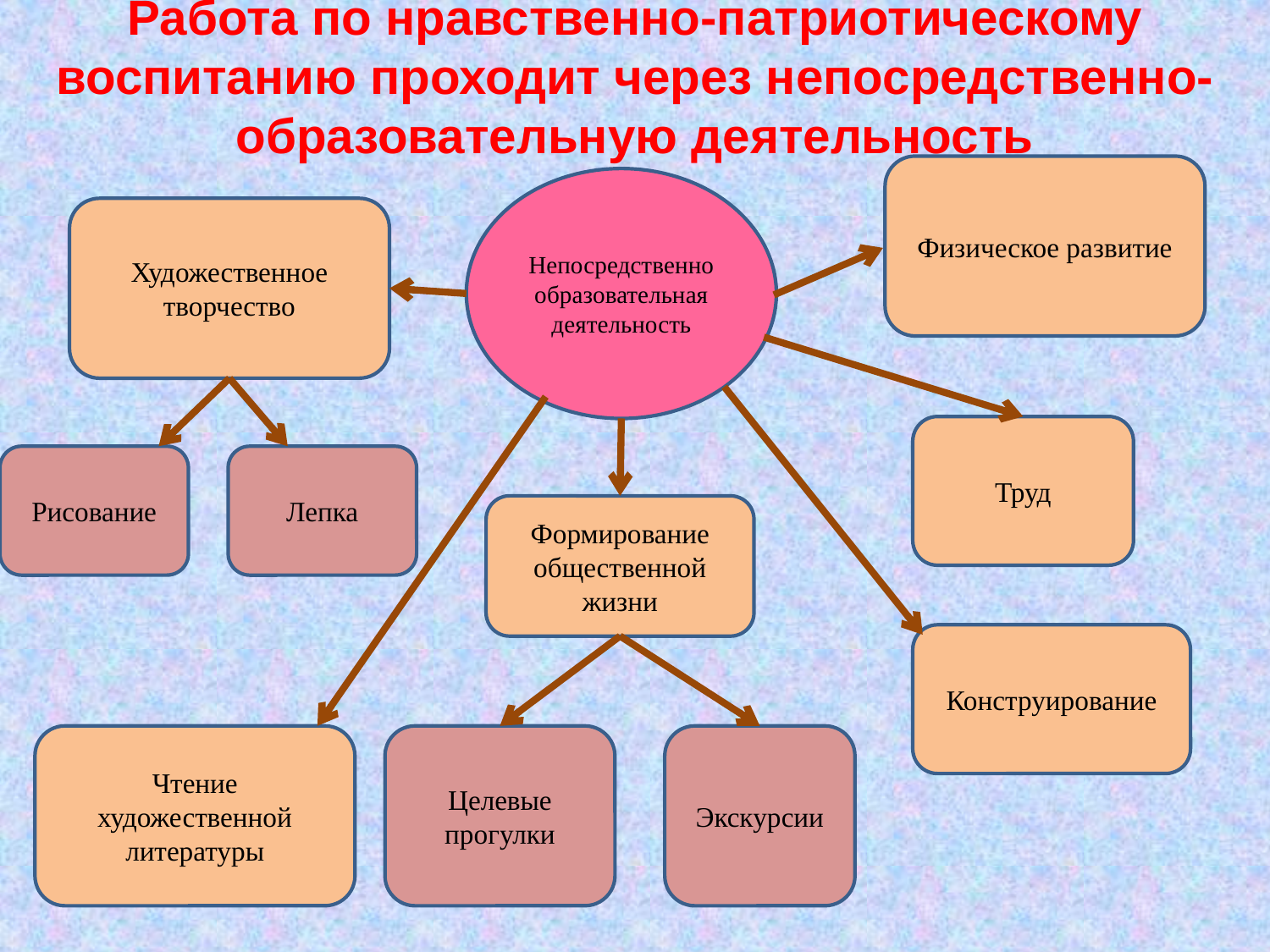

# Работа по нравственно-патриотическому воспитанию проходит через непосредственно-образовательную деятельность
Физическое развитие
Непосредственно образовательная деятельность
Художественное творчество
Труд
Рисование
Лепка
Формирование общественной жизни
Конструирование
Чтение художественной литературы
Целевые прогулки
Экскурсии